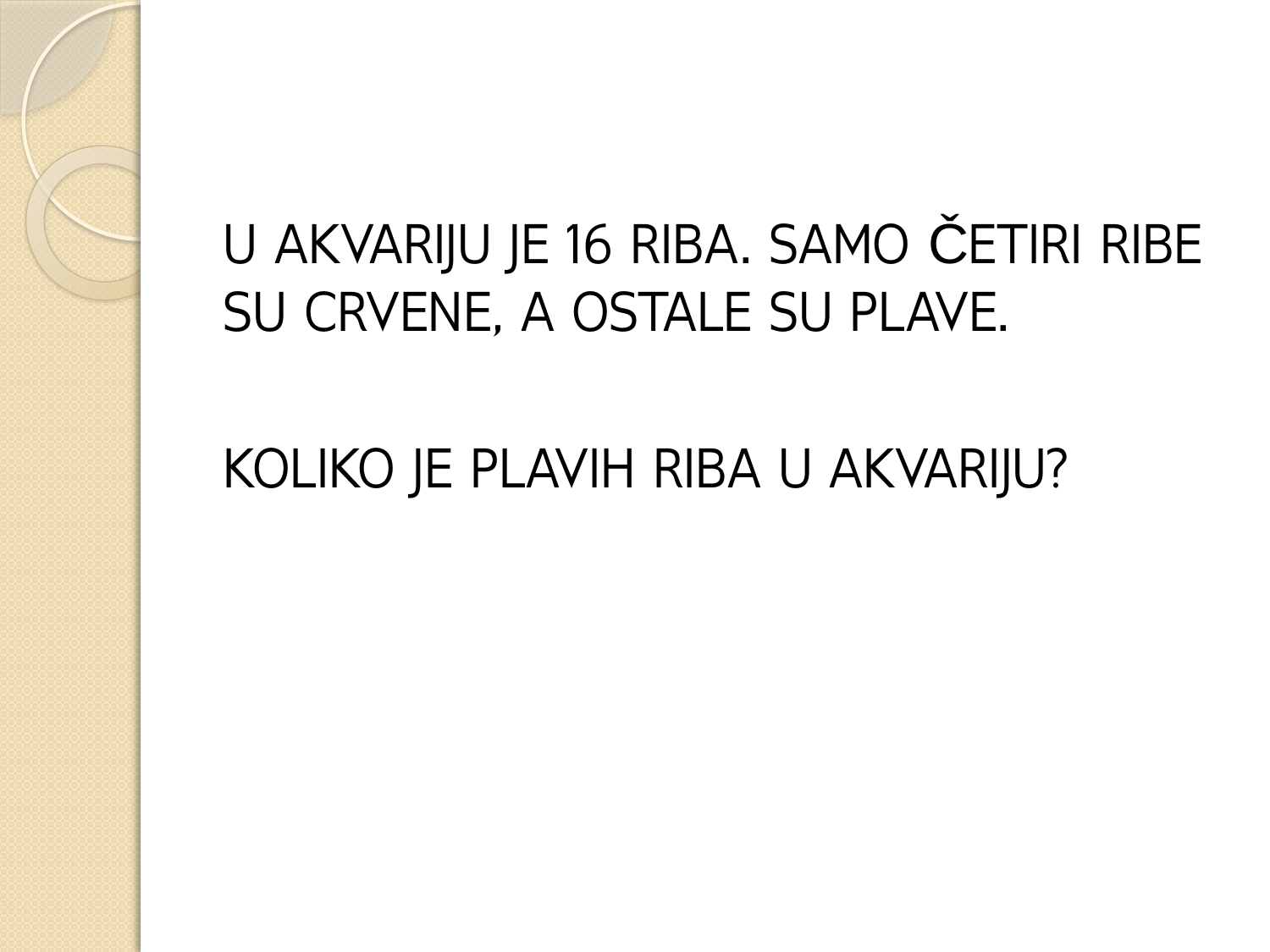

#
U AKVARIJU JE 16 RIBA. SAMO ČETIRI RIBE SU CRVENE, A OSTALE SU PLAVE.

KOLIKO JE PLAVIH RIBA U AKVARIJU?